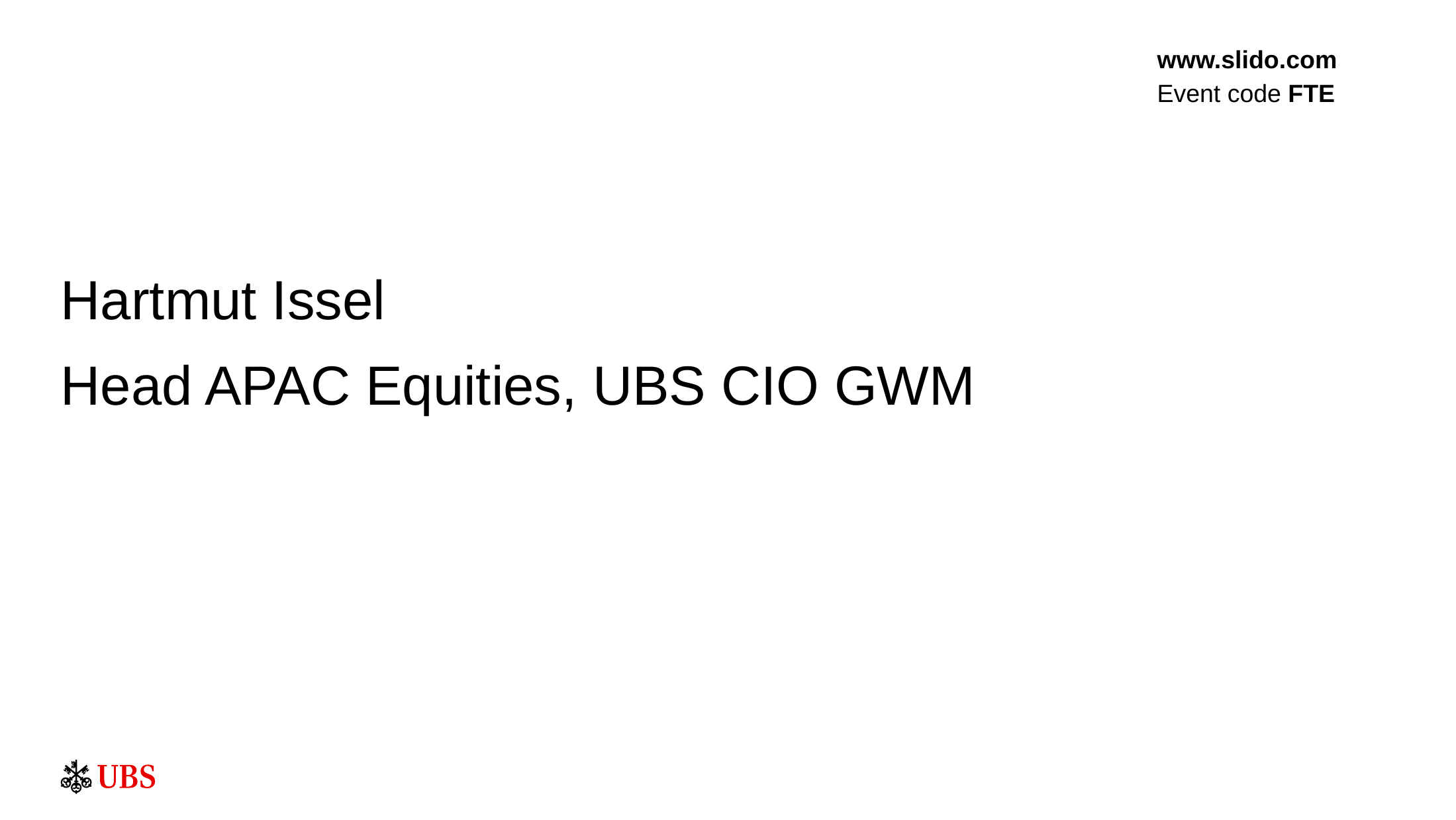

www.slido.com
Event code FTE
Hartmut Issel
Head APAC Equities, UBS CIO GWM